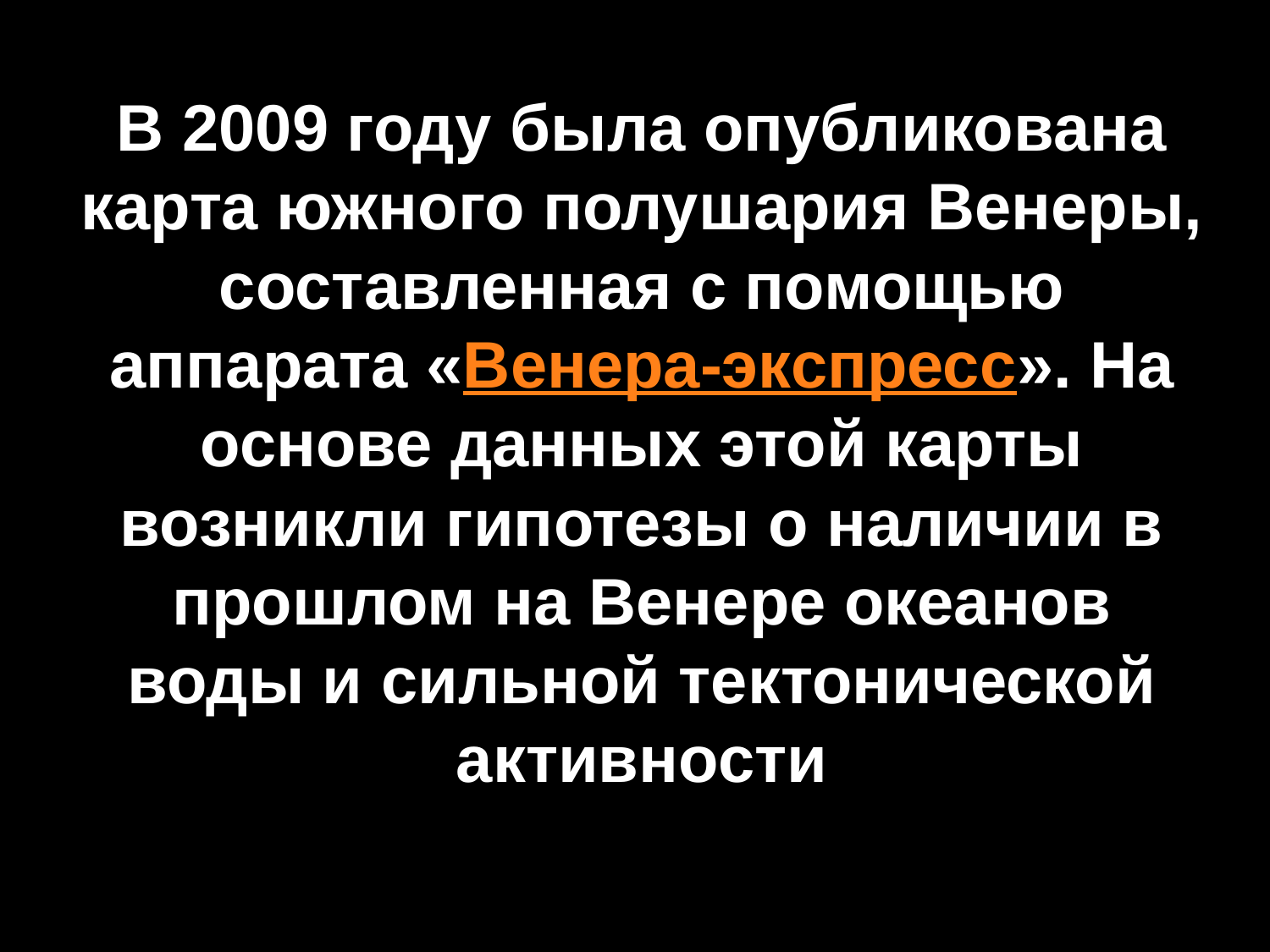

# В 2009 году была опубликована карта южного полушария Венеры, составленная с помощью аппарата «Венера-экспресс». На основе данных этой карты возникли гипотезы о наличии в прошлом на Венере океанов воды и сильной тектонической активности